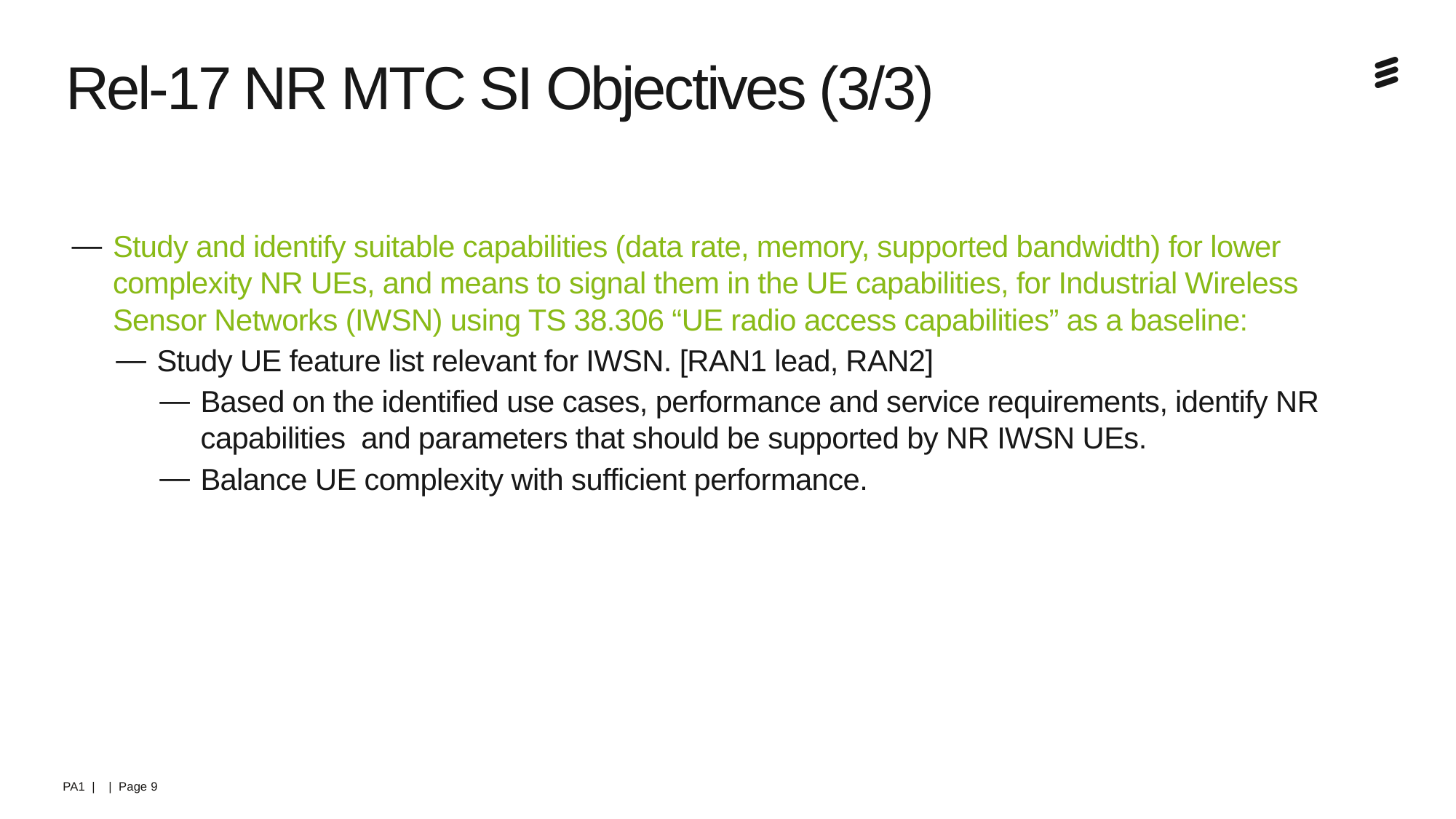

# Rel-17 NR MTC SI Objectives (3/3)
Study and identify suitable capabilities (data rate, memory, supported bandwidth) for lower complexity NR UEs, and means to signal them in the UE capabilities, for Industrial Wireless Sensor Networks (IWSN) using TS 38.306 “UE radio access capabilities” as a baseline:
Study UE feature list relevant for IWSN. [RAN1 lead, RAN2]
Based on the identified use cases, performance and service requirements, identify NR capabilities  and parameters that should be supported by NR IWSN UEs.
Balance UE complexity with sufficient performance.